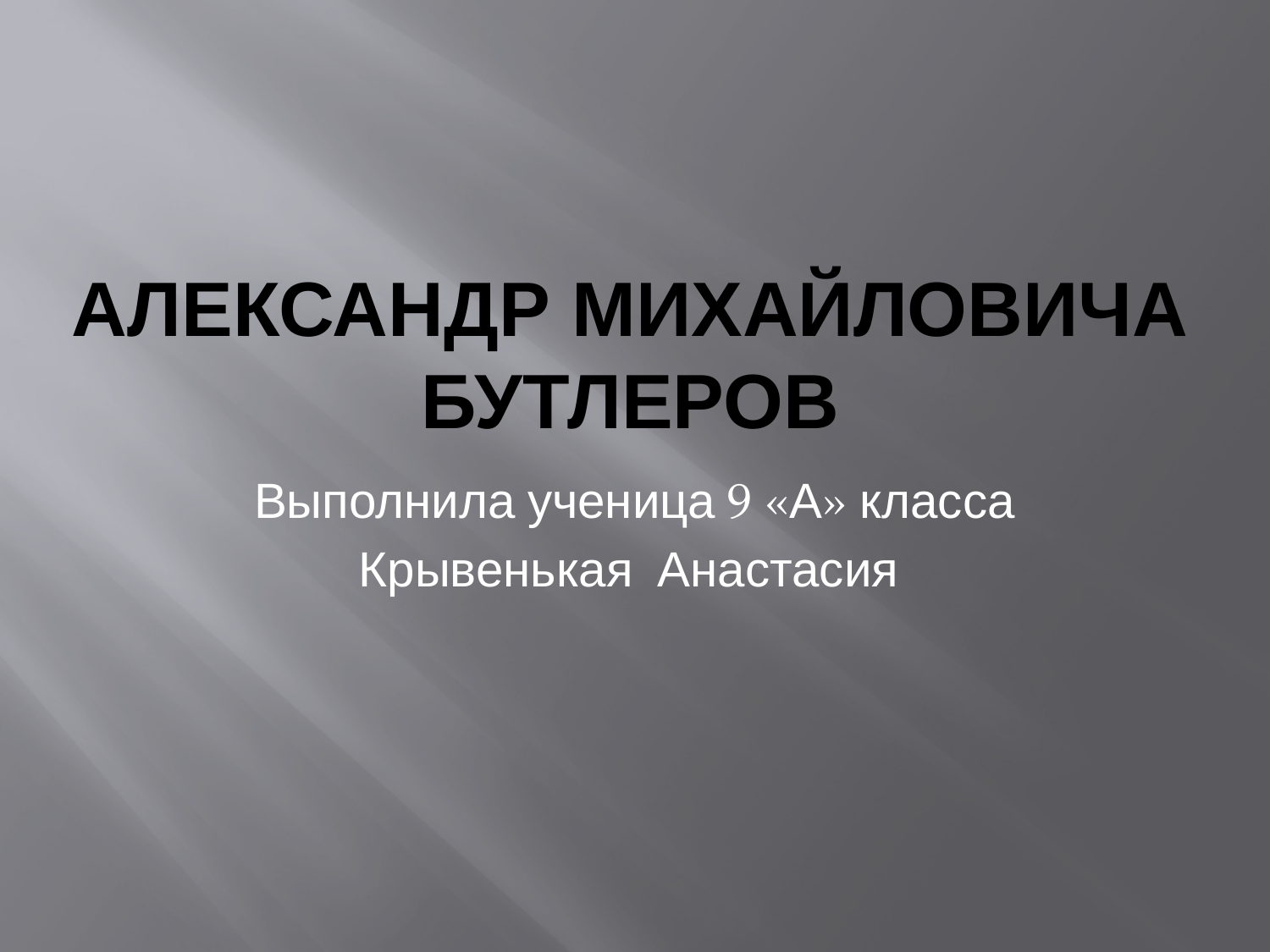

# Александр Михайловича Бутлеров
Выполнила ученица 9 «А» класса
Крывенькая  Анастасия